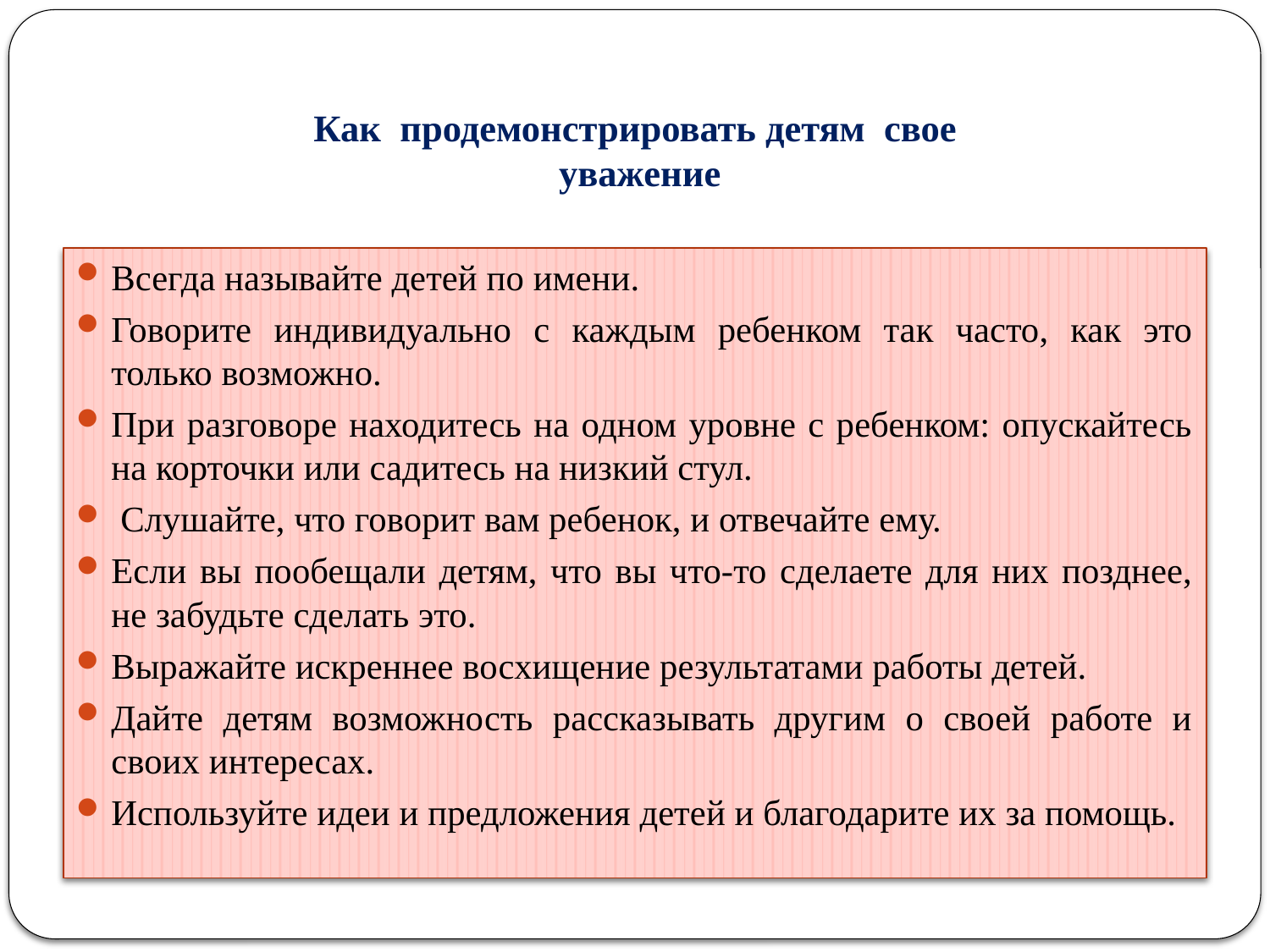

# Как  продемонстрировать детям  свое  уважение
Всегда называйте детей по имени.
Говорите индивидуально с каждым ребенком так часто, как это только возможно.
При разговоре находитесь на одном уровне с ребенком: опускайтесь на корточки или садитесь на низкий стул.
 Слушайте, что говорит вам ребенок, и отвечайте ему.
Если вы пообещали детям, что вы что-то сделаете для них позднее, не забудьте сделать это.
Выражайте искреннее восхищение результатами работы детей.
Дайте детям возможность рассказывать другим о своей работе и своих интересах.
Используйте идеи и предложения детей и благодарите их за помощь.